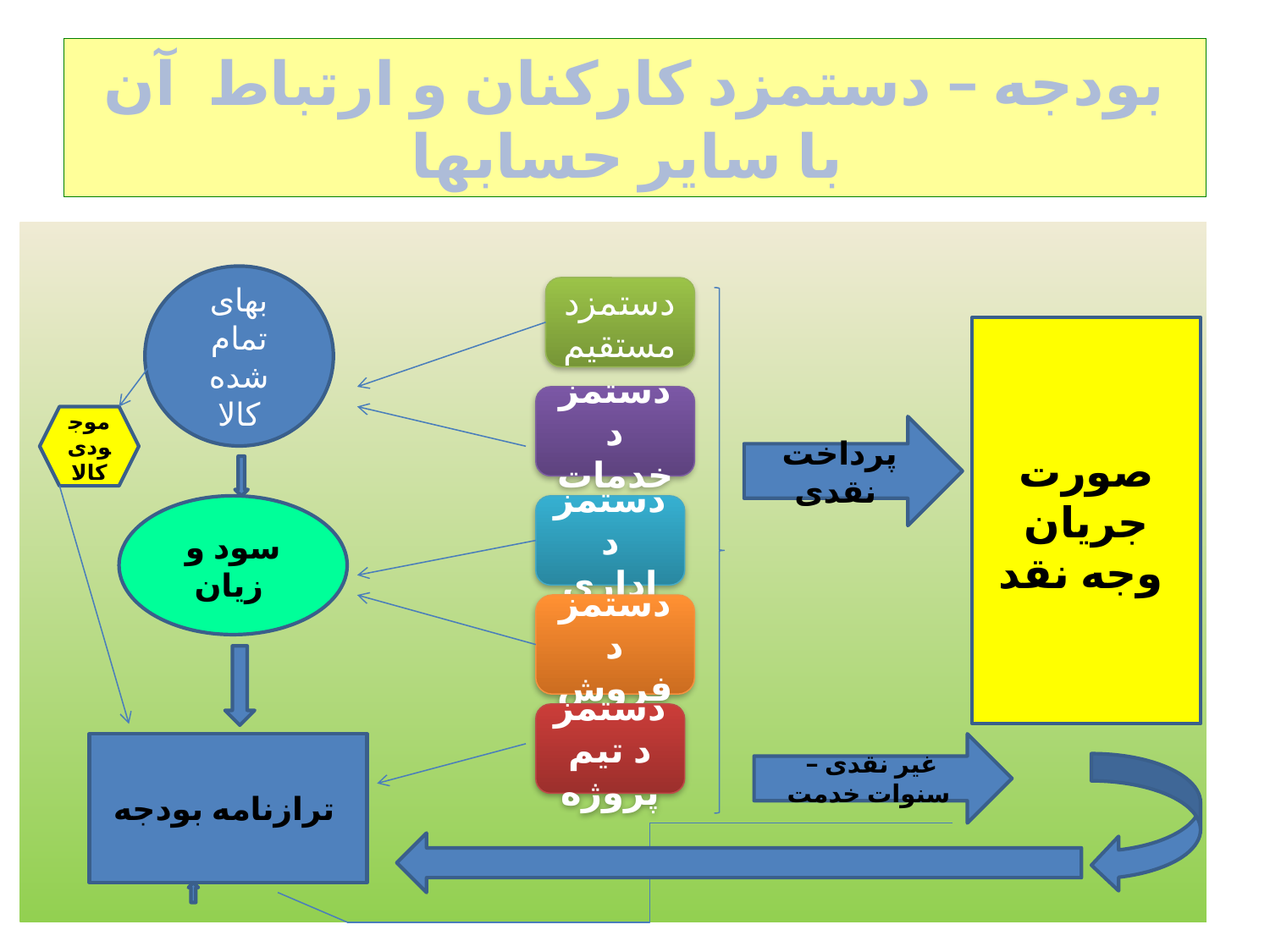

# بودجه – دستمزد کارکنان و ارتباط  آن با سایر حسابها

بهای تمام شده کالا
دستمزد مستقیم

صورت جریان وجه نقد
دستمزد خدمات
موجودی کالا
پرداخت نقدی

سود و زیان
دستمزد اداری
دستمزد فروش

دستمزد تیم پروژه
ترازنامه بودجه
غیر نقدی – سنوات خدمت